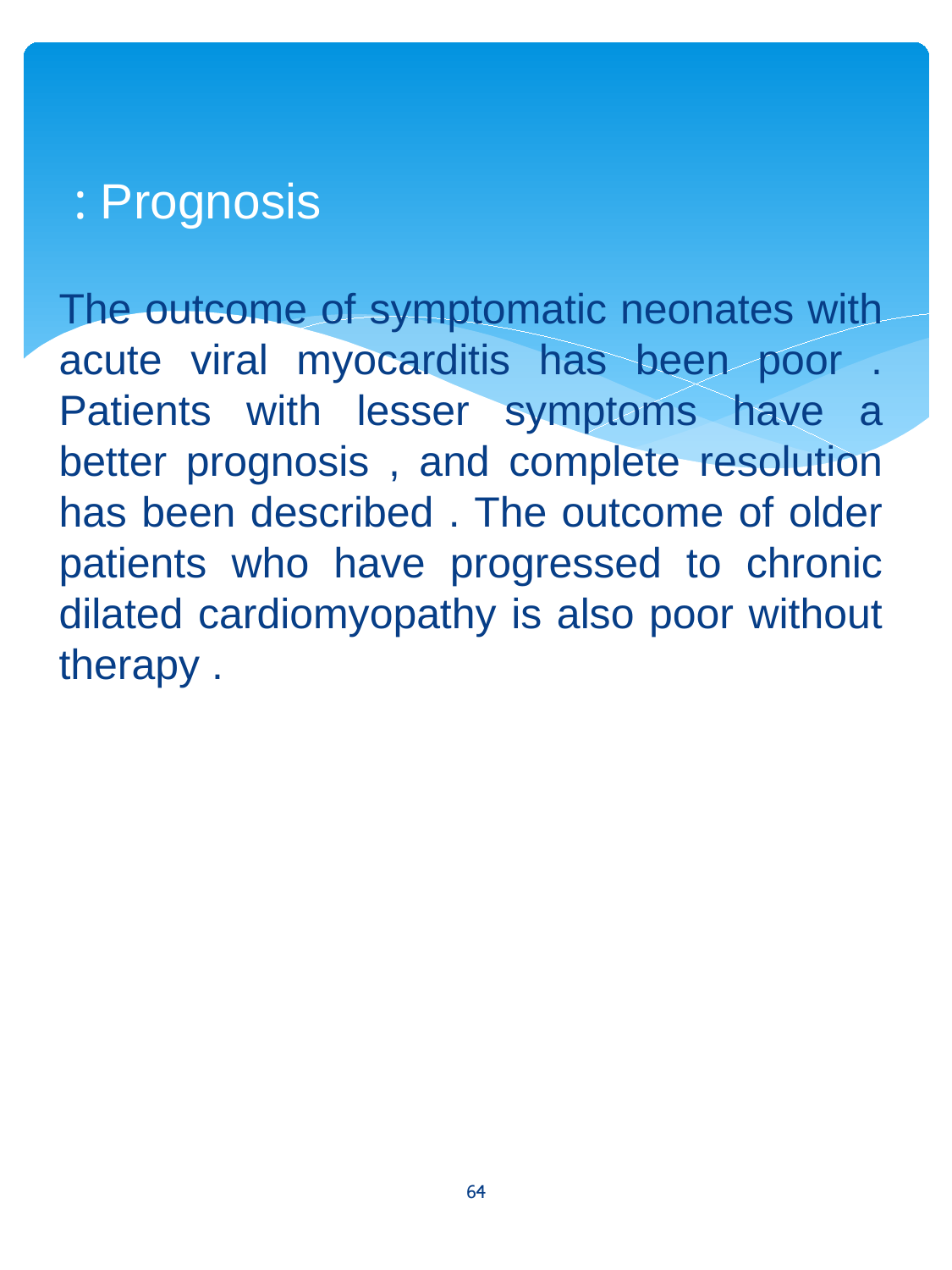

# Prognosis :
The outcome of symptomatic neonates with acute viral myocarditis has been poor . Patients with lesser symptoms have a better prognosis , and complete resolution has been described . The outcome of older patients who have progressed to chronic dilated cardiomyopathy is also poor without therapy .

64